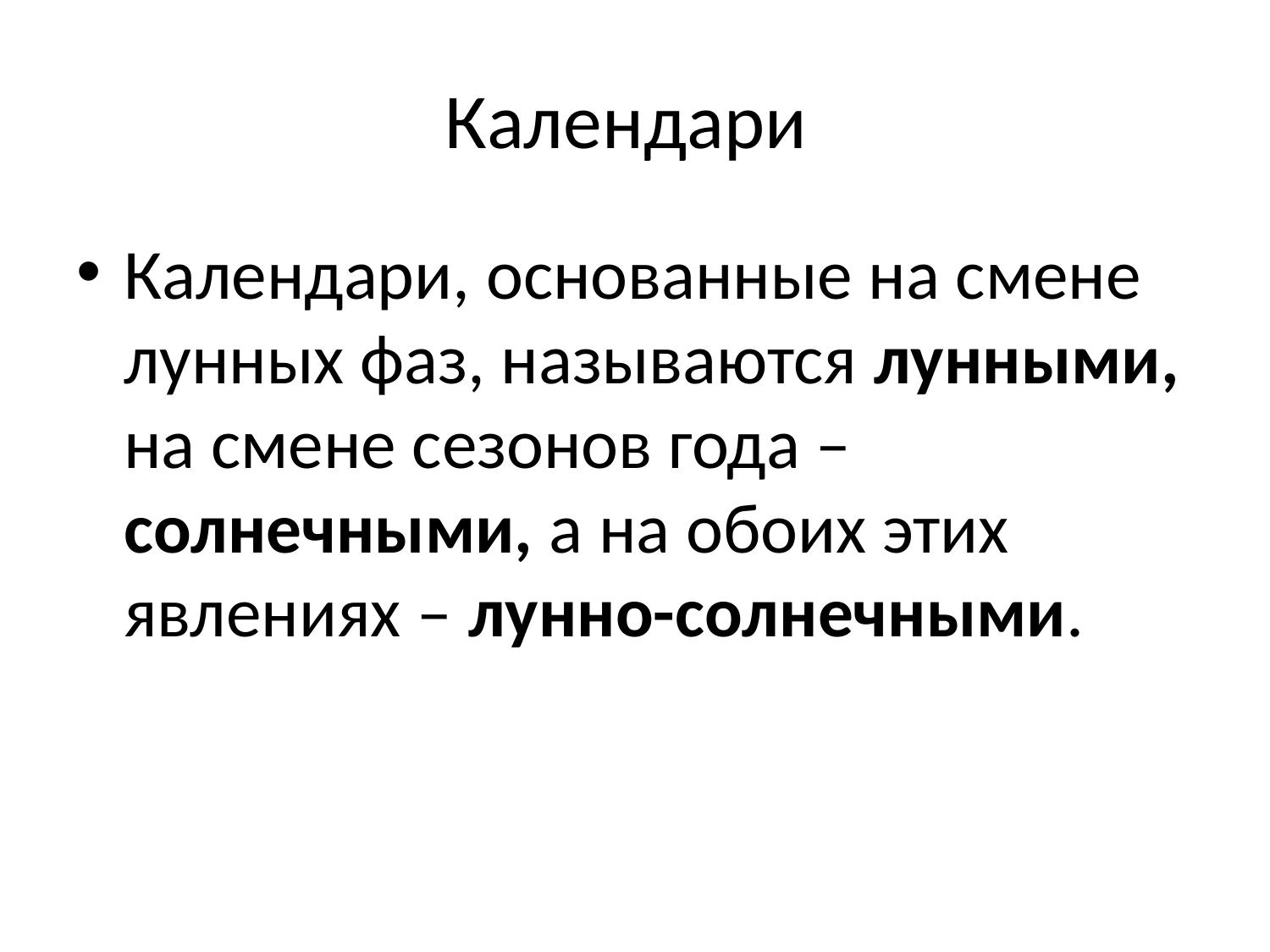

# Календари
Календари, основанные на смене лунных фаз, называются лунными, на смене сезонов года – солнечными, а на обоих этих явлениях – лунно-солнечными.